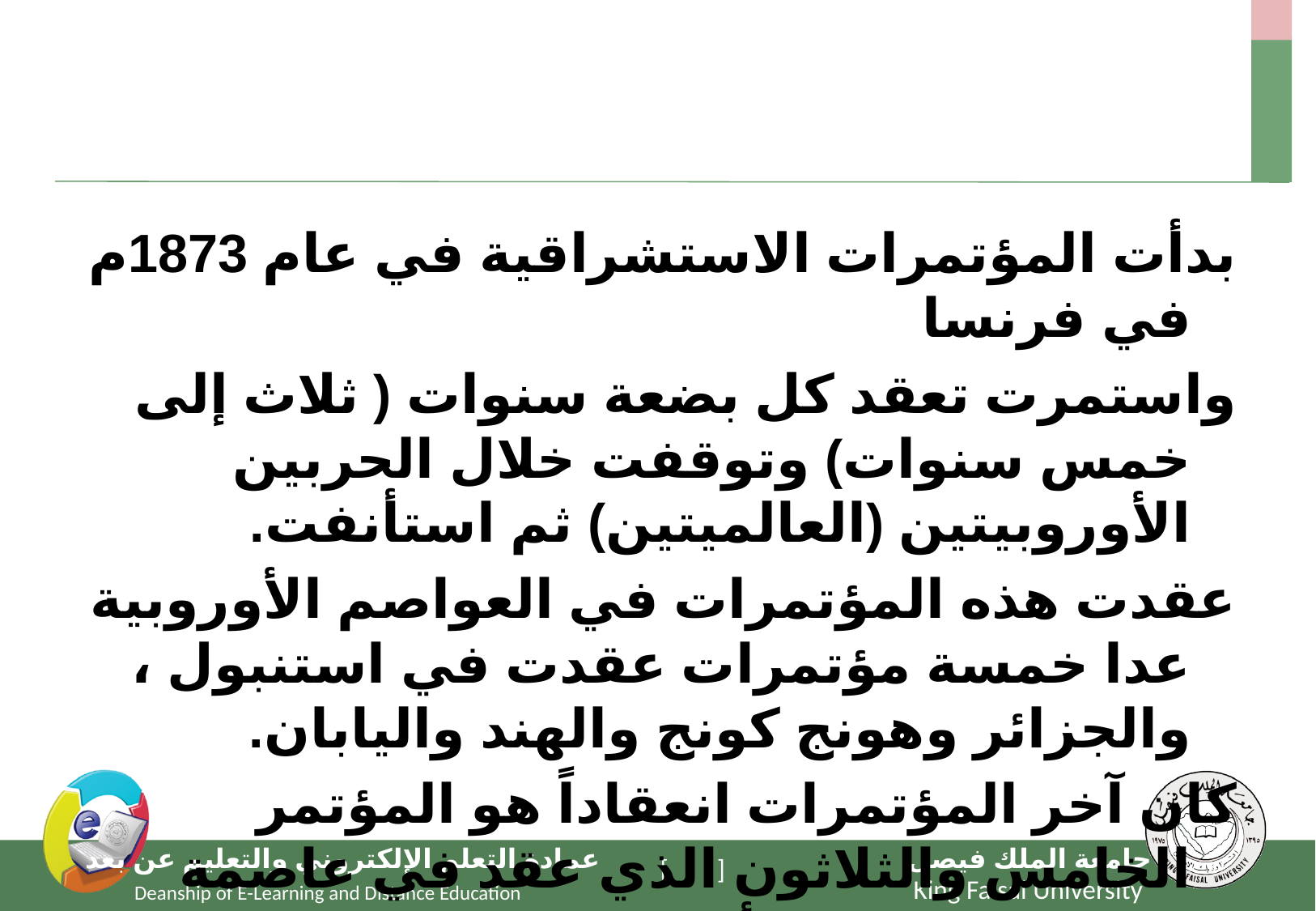

#
بدأت المؤتمرات الاستشراقية في عام 1873م في فرنسا
واستمرت تعقد كل بضعة سنوات ( ثلاث إلى خمس سنوات) وتوقفت خلال الحربين الأوروبيتين (العالميتين) ثم استأنفت.
عقدت هذه المؤتمرات في العواصم الأوروبية عدا خمسة مؤتمرات عقدت في استنبول ، والجزائر وهونج كونج والهند واليابان.
كان آخر المؤتمرات انعقاداً هو المؤتمر الخامس والثلاثون الذي عقد في عاصمة المجر في ربيع الأول عام 1418 يوليه 1997م  والمؤتمر السادس والثلاثون في مونتريال بكندا في أغسطس عام 2000م.